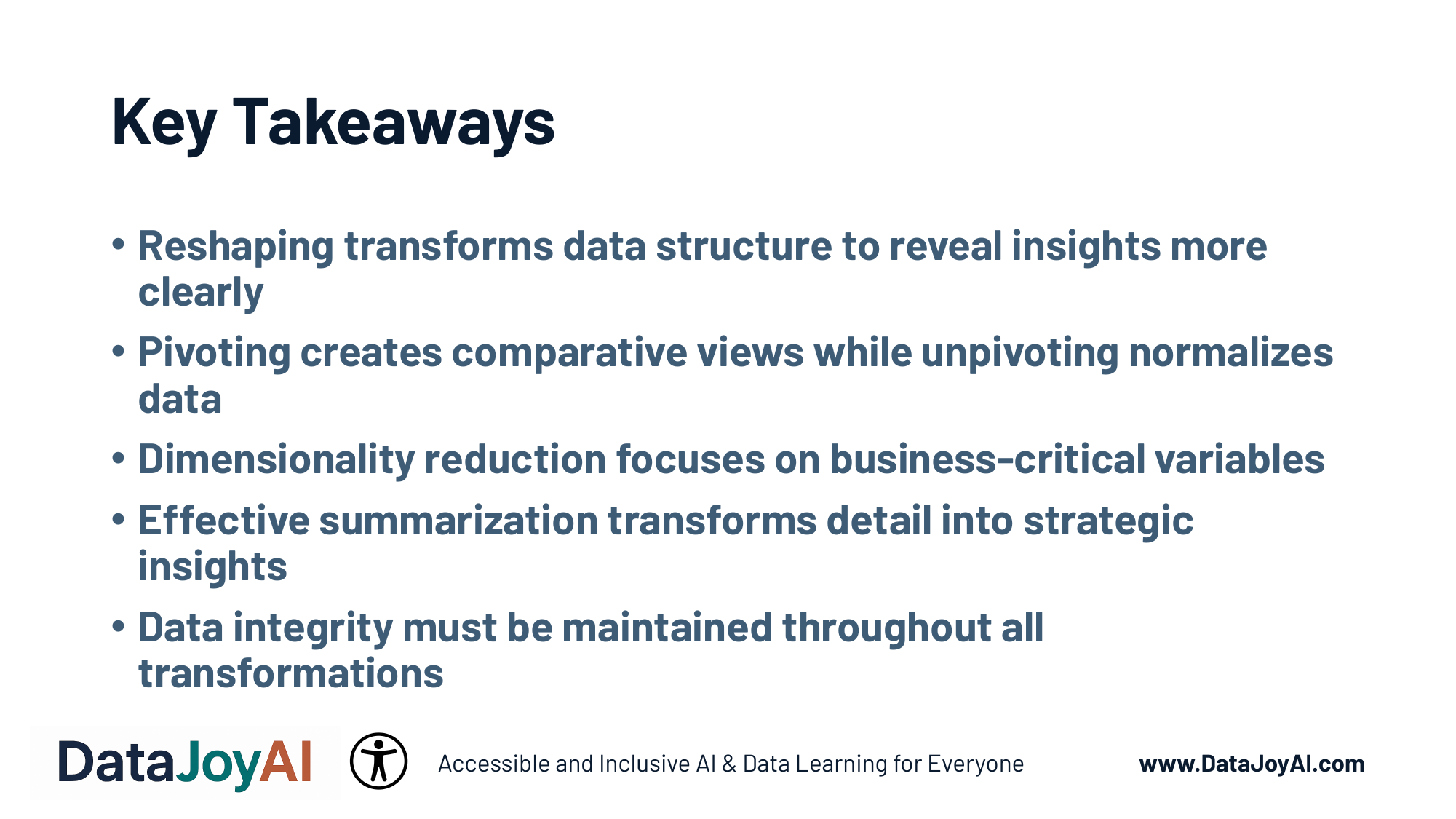

# Key Takeaways
Reshaping transforms data structure to reveal insights more clearly
Pivoting creates comparative views while unpivoting normalizes data
Dimensionality reduction focuses on business-critical variables
Effective summarization transforms detail into strategic insights
Data integrity must be maintained throughout all transformations